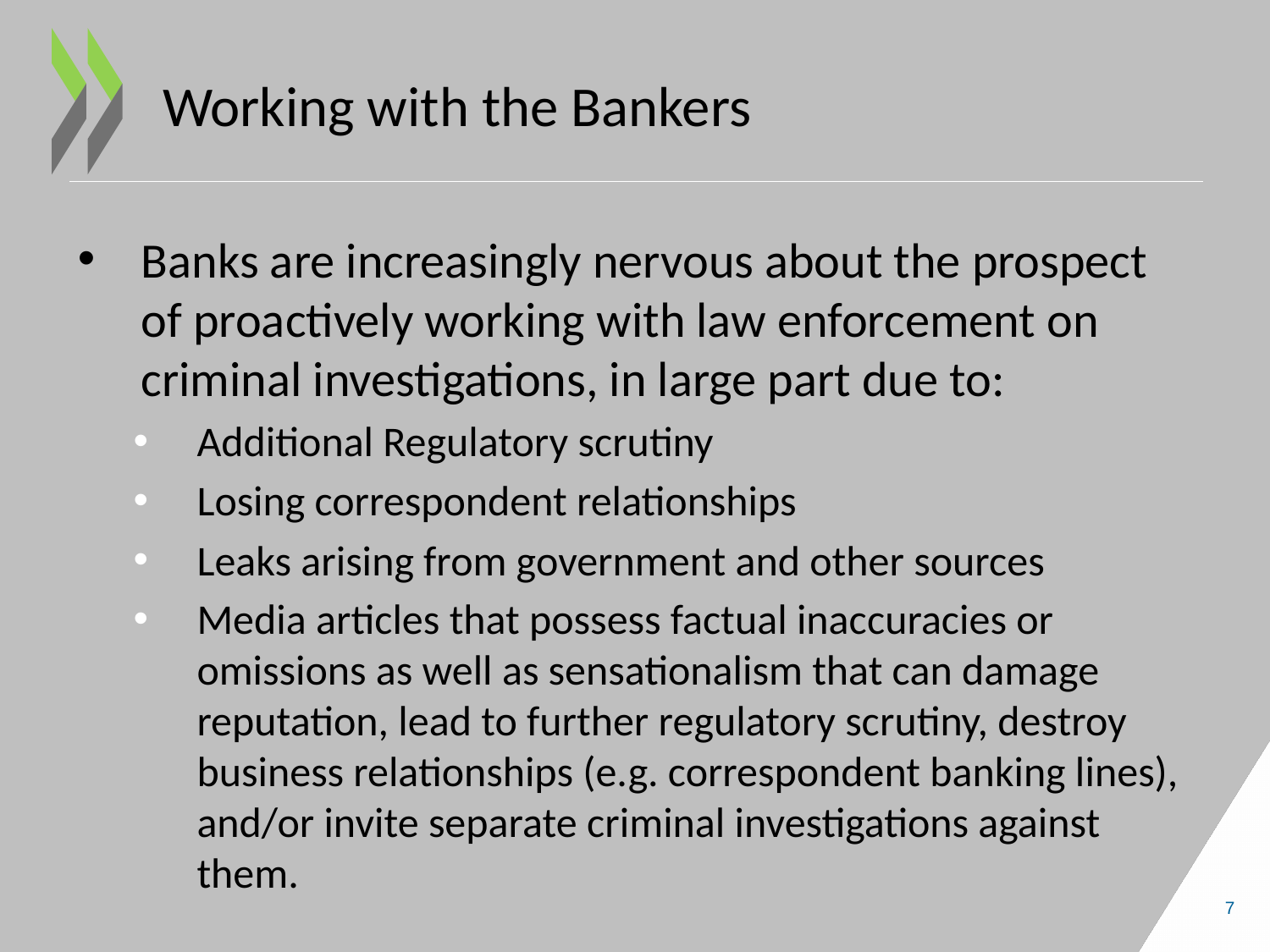

# Working with the Bankers
Banks are increasingly nervous about the prospect of proactively working with law enforcement on criminal investigations, in large part due to:
Additional Regulatory scrutiny
Losing correspondent relationships
Leaks arising from government and other sources
Media articles that possess factual inaccuracies or omissions as well as sensationalism that can damage reputation, lead to further regulatory scrutiny, destroy business relationships (e.g. correspondent banking lines), and/or invite separate criminal investigations against them.

Collaboration

Common Money Laundering Techniques
7